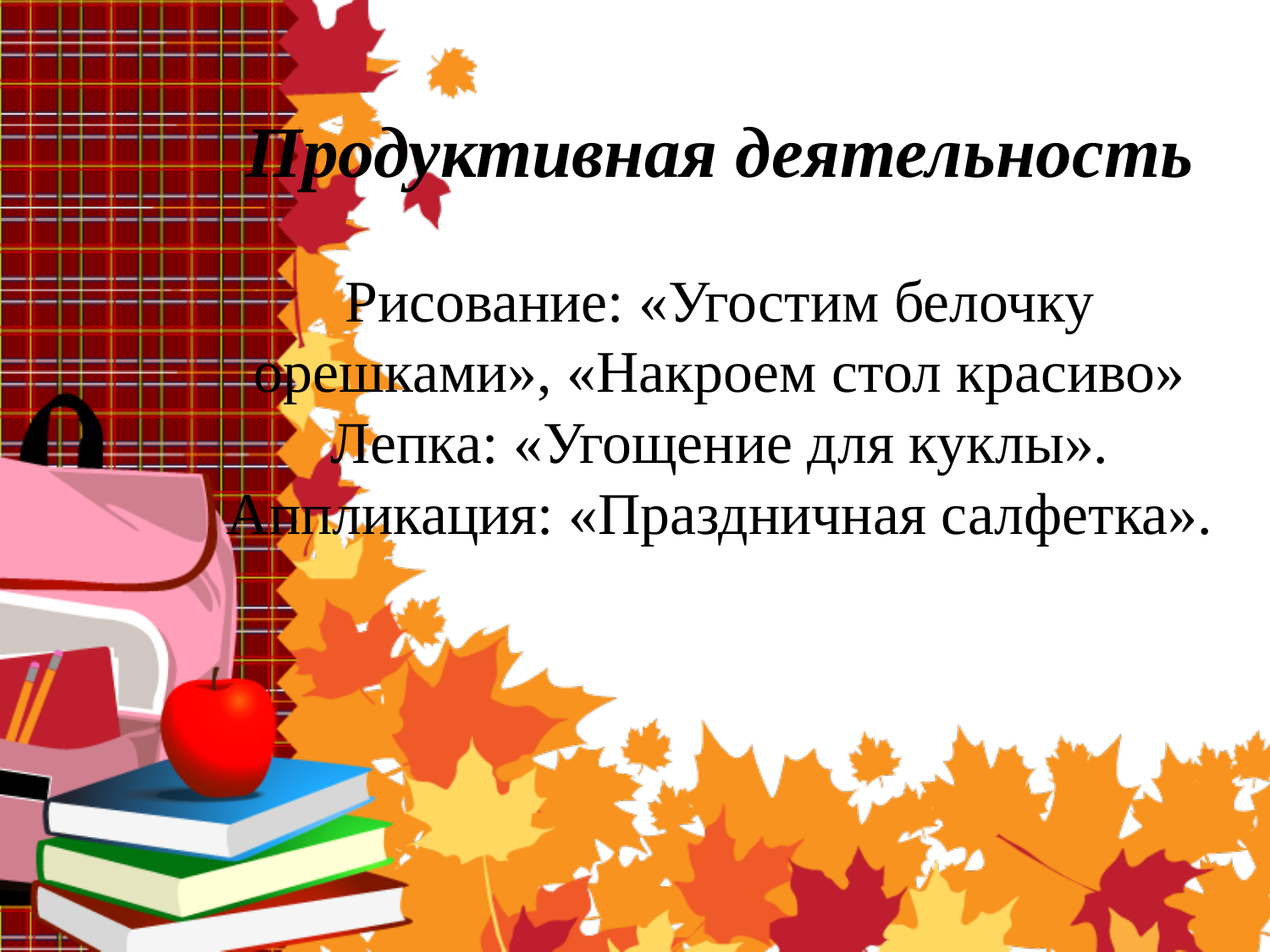

# Продуктивная деятельность Рисование: «Угостим белочку орешками», «Накроем стол красиво» Лепка: «Угощение для куклы». Аппликация: «Праздничная салфетка».